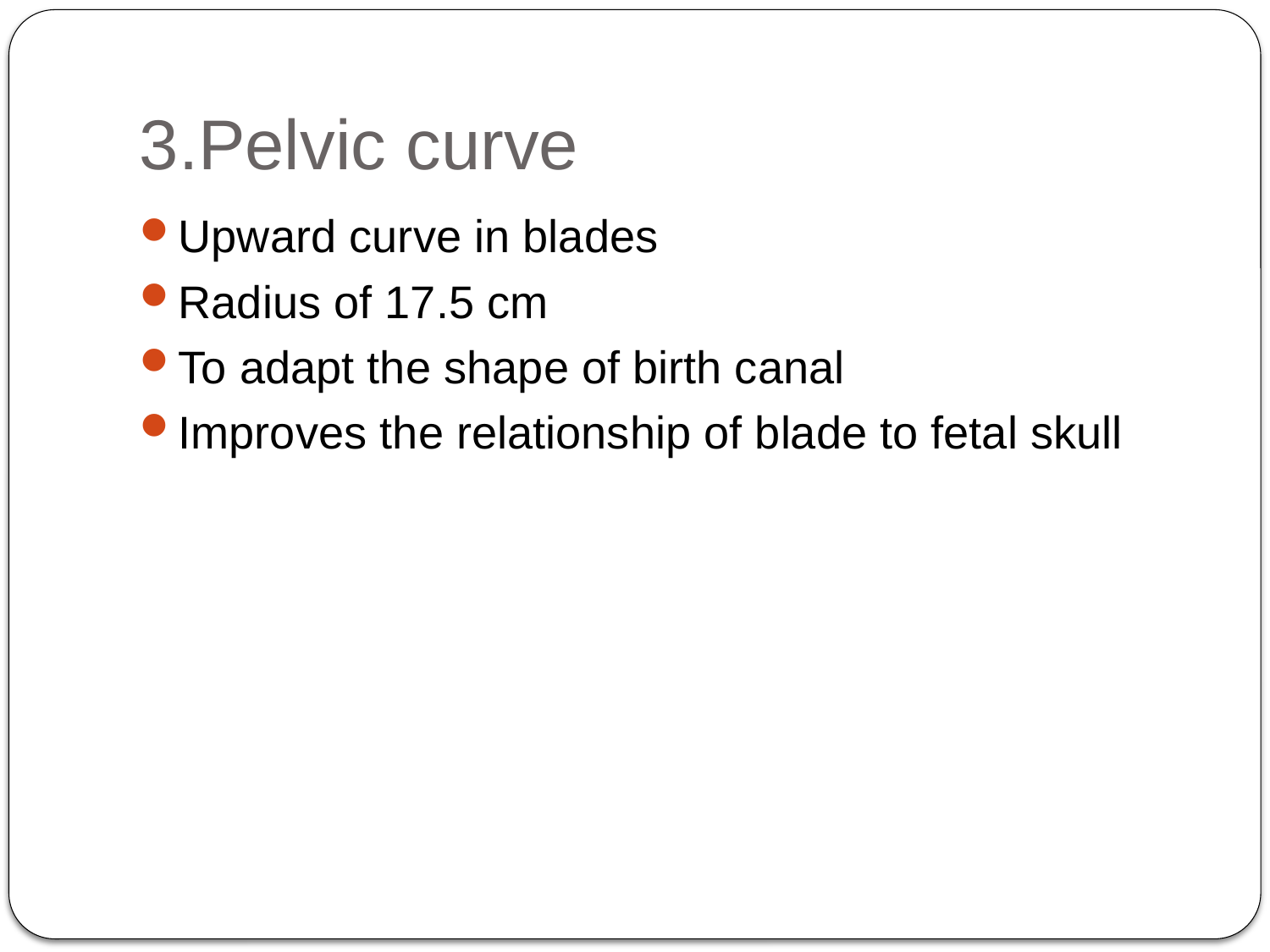

# 3.Pelvic curve
Upward curve in blades
Radius of 17.5 cm
To adapt the shape of birth canal
Improves the relationship of blade to fetal skull